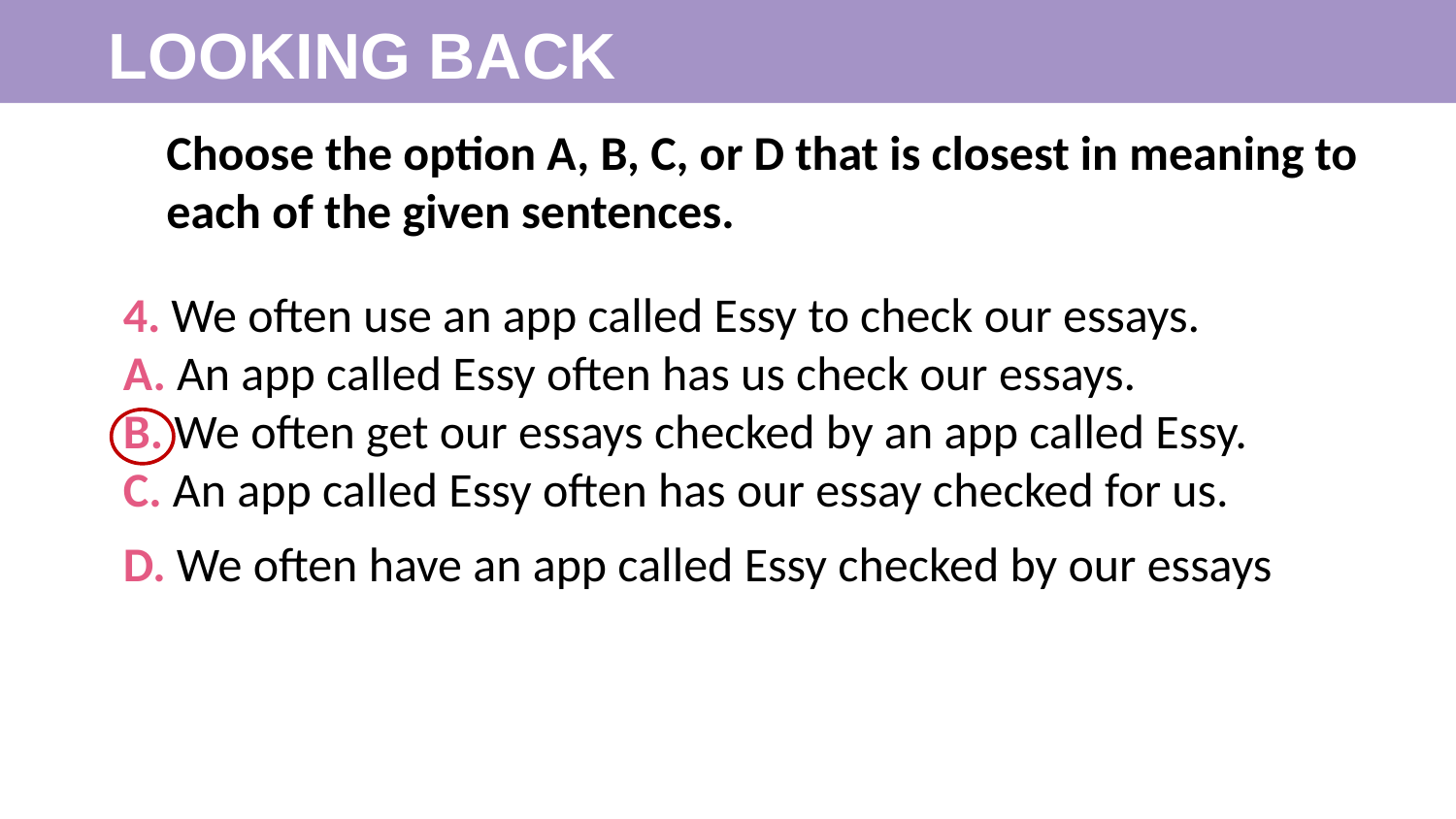

LOOKING BACK
Choose the option A, B, C, or D that is closest in meaning to each of the given sentences.

4. We often use an app called Essy to check our essays.
A. An app called Essy often has us check our essays.
B. We often get our essays checked by an app called Essy.
C. An app called Essy often has our essay checked for us.
D. We often have an app called Essy checked by our essays